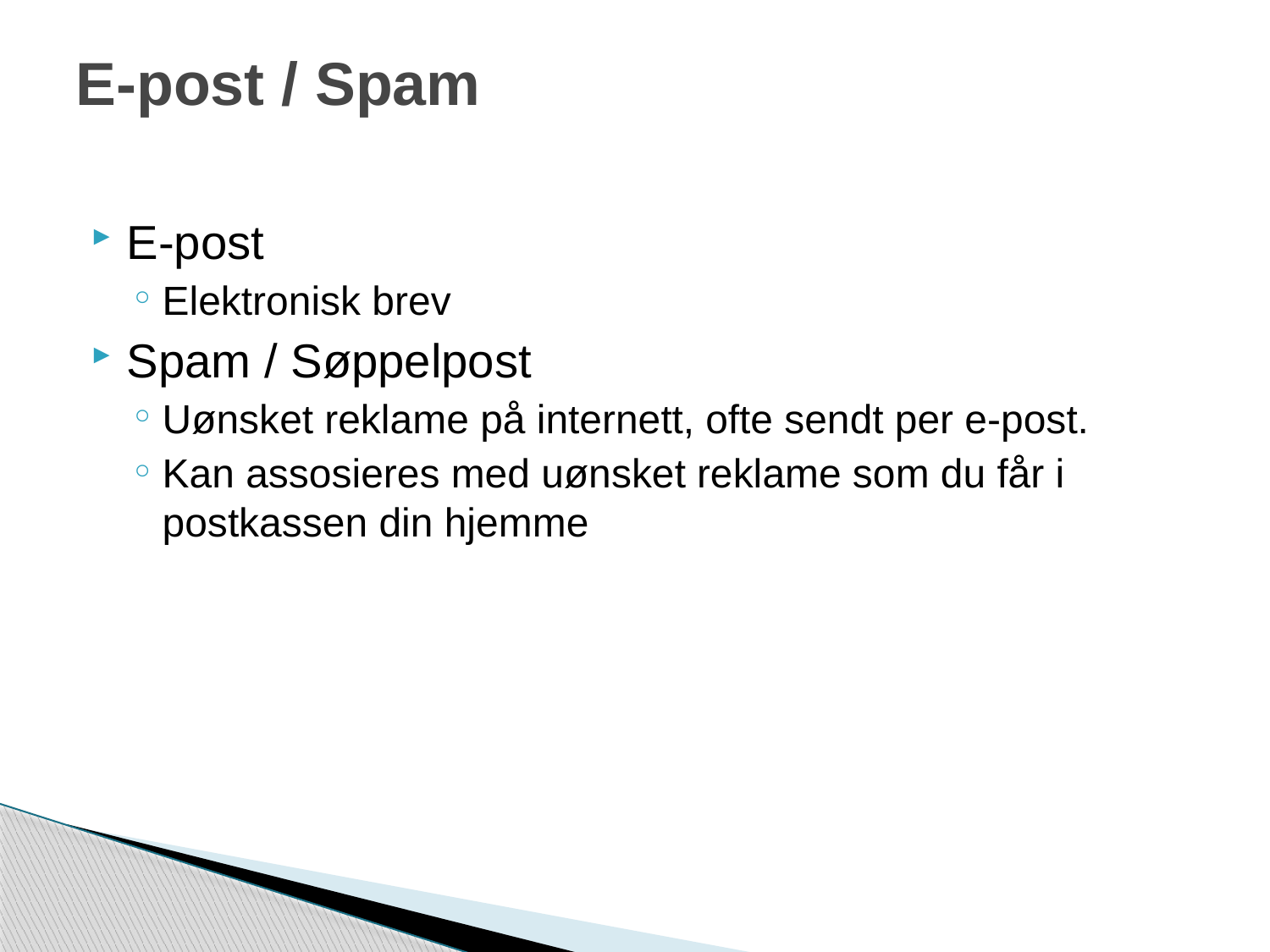

# E-post / Spam
E-post
Elektronisk brev
Spam / Søppelpost
Uønsket reklame på internett, ofte sendt per e-post.
Kan assosieres med uønsket reklame som du får i postkassen din hjemme